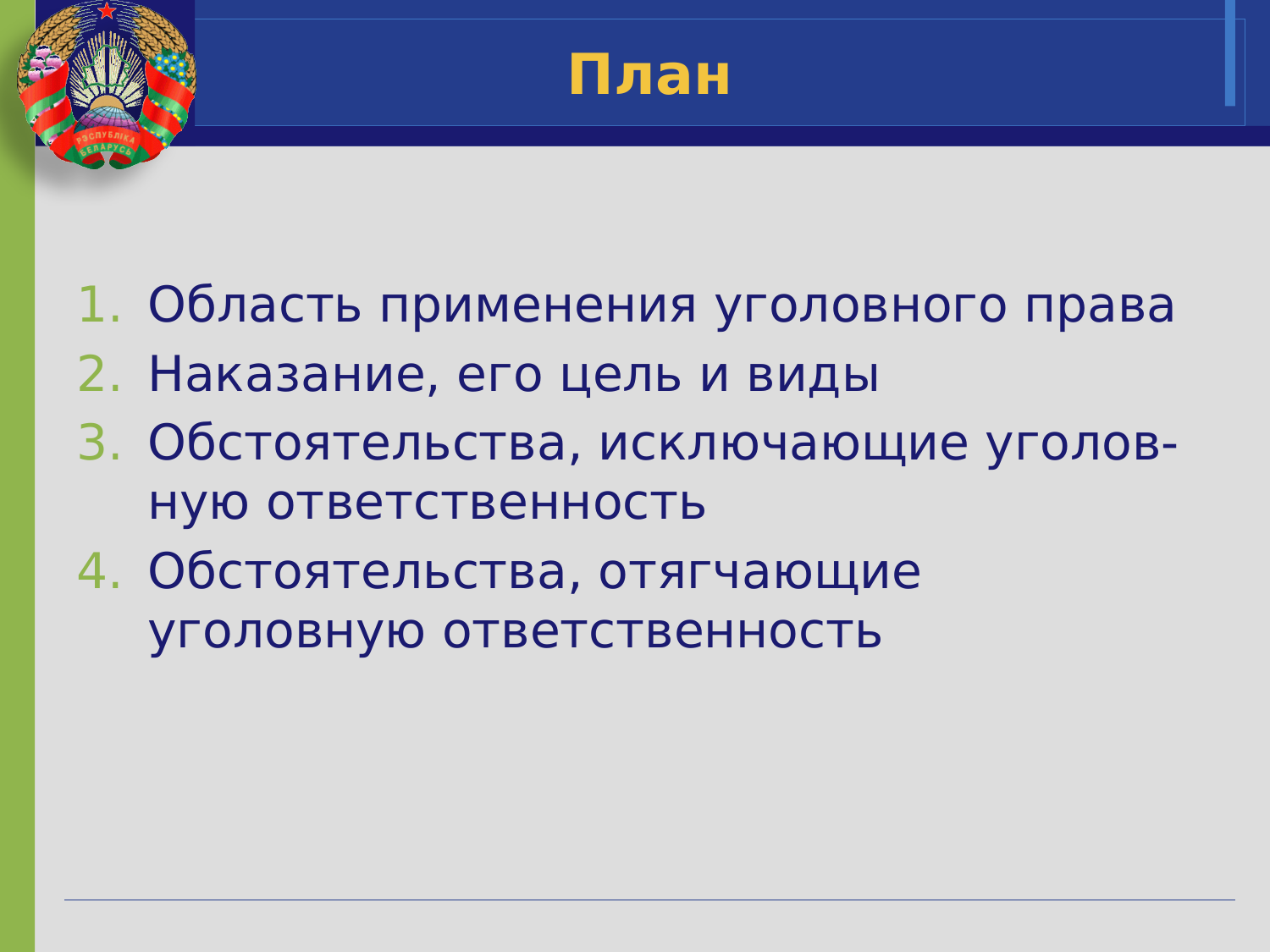

# План
Область применения уголовного права
Наказание, его цель и виды
Обстоятельства, исключающие уголов-ную ответственность
Обстоятельства, отягчающие уголовную ответственность